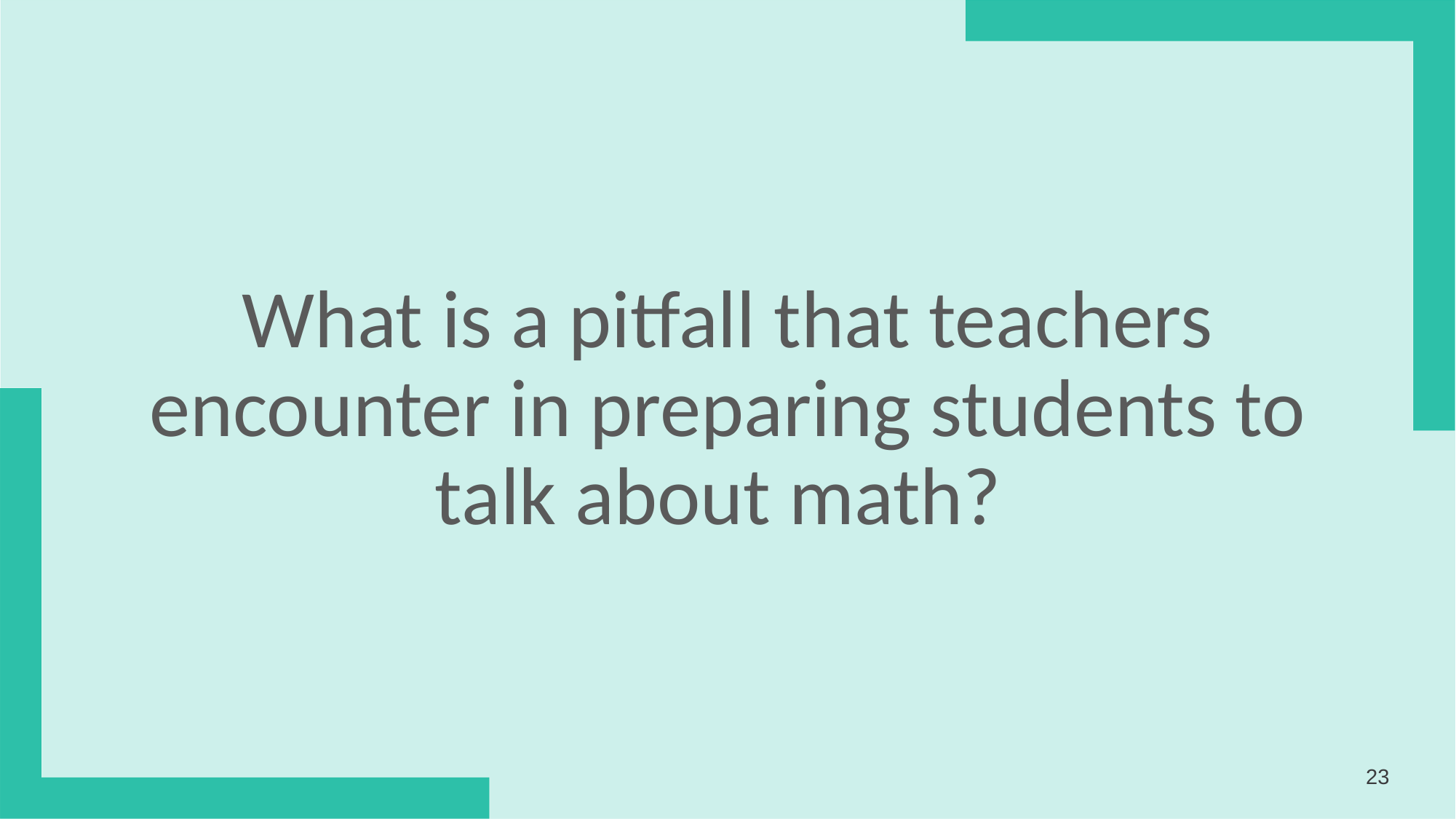

# What is a pitfall that teachers encounter in preparing students to talk about math?
23